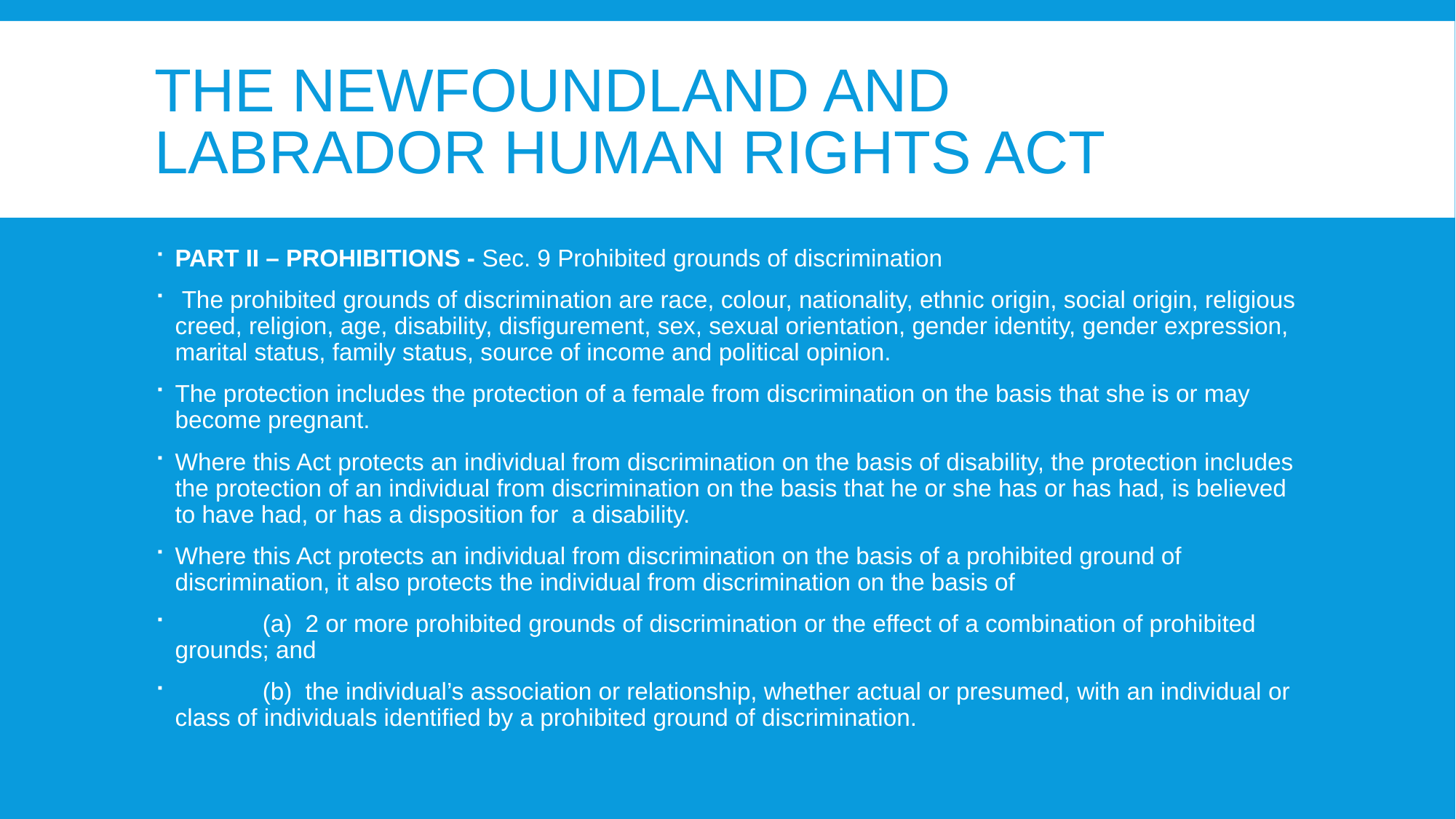

# The Newfoundland and Labrador Human Rights Act
PART II – PROHIBITIONS - Sec. 9 Prohibited grounds of discrimination
 The prohibited grounds of discrimination are race, colour, nationality, ethnic origin, social origin, religious creed, religion, age, disability, disfigurement, sex, sexual orientation, gender identity, gender expression, marital status, family status, source of income and political opinion.
The protection includes the protection of a female from discrimination on the basis that she is or may become pregnant.
Where this Act protects an individual from discrimination on the basis of disability, the protection includes the protection of an individual from discrimination on the basis that he or she has or has had, is believed to have had, or has a disposition for  a disability.
Where this Act protects an individual from discrimination on the basis of a prohibited ground of discrimination, it also protects the individual from discrimination on the basis of
             (a)  2 or more prohibited grounds of discrimination or the effect of a combination of prohibited grounds; and
             (b)  the individual’s association or relationship, whether actual or presumed, with an individual or class of individuals identified by a prohibited ground of discrimination.